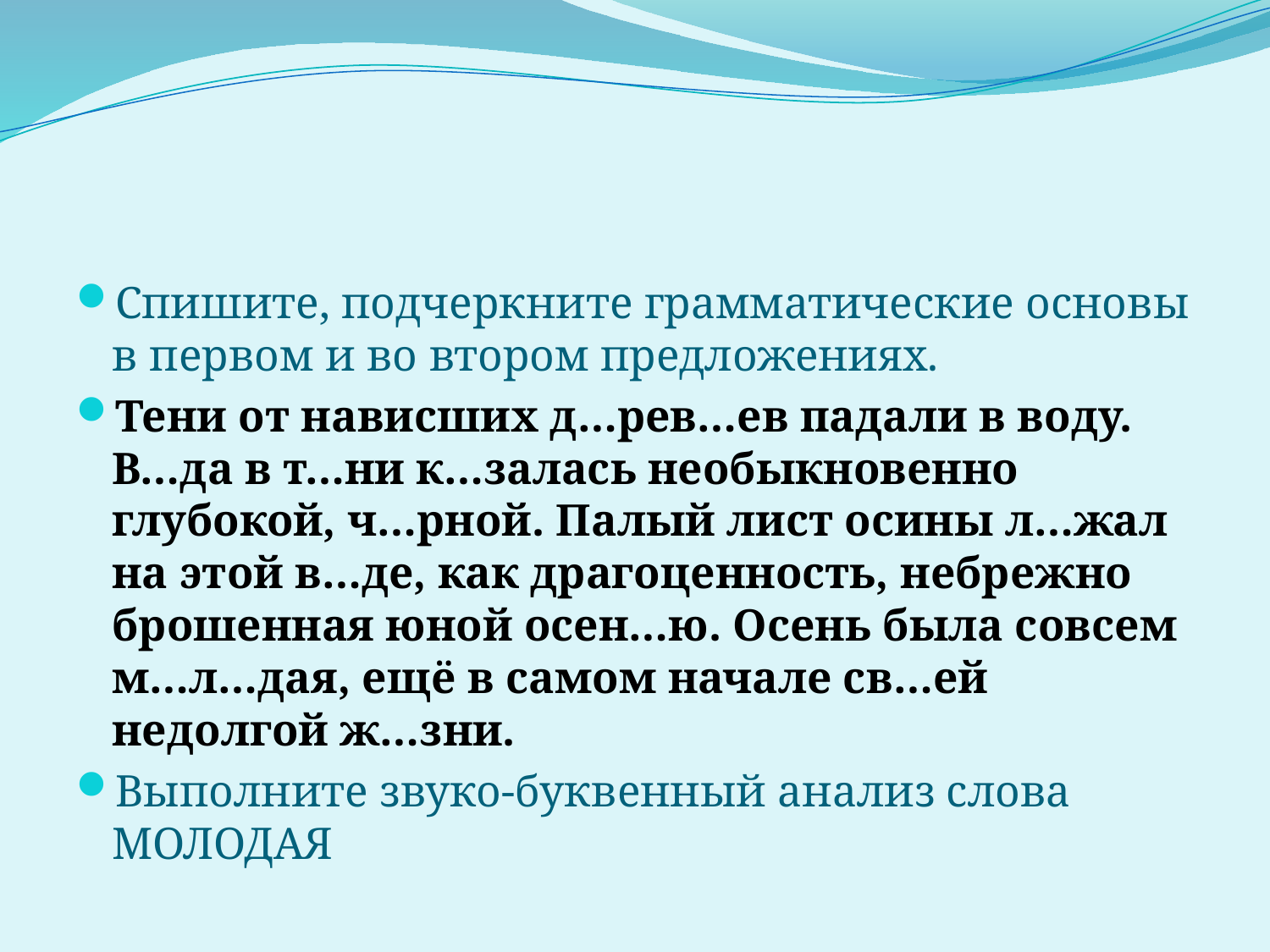

#
Спишите, подчеркните грамматические основы в первом и во втором предложениях.
Тени от нависших д…рев…ев падали в воду. В…да в т…ни к…залась необыкновенно глубокой, ч…рной. Палый лист осины л…жал на этой в…де, как драгоценность, небрежно брошенная юной осен…ю. Осень была совсем м…л…дая, ещё в самом начале св…ей недолгой ж…зни.
Выполните звуко-буквенный анализ слова МОЛОДАЯ